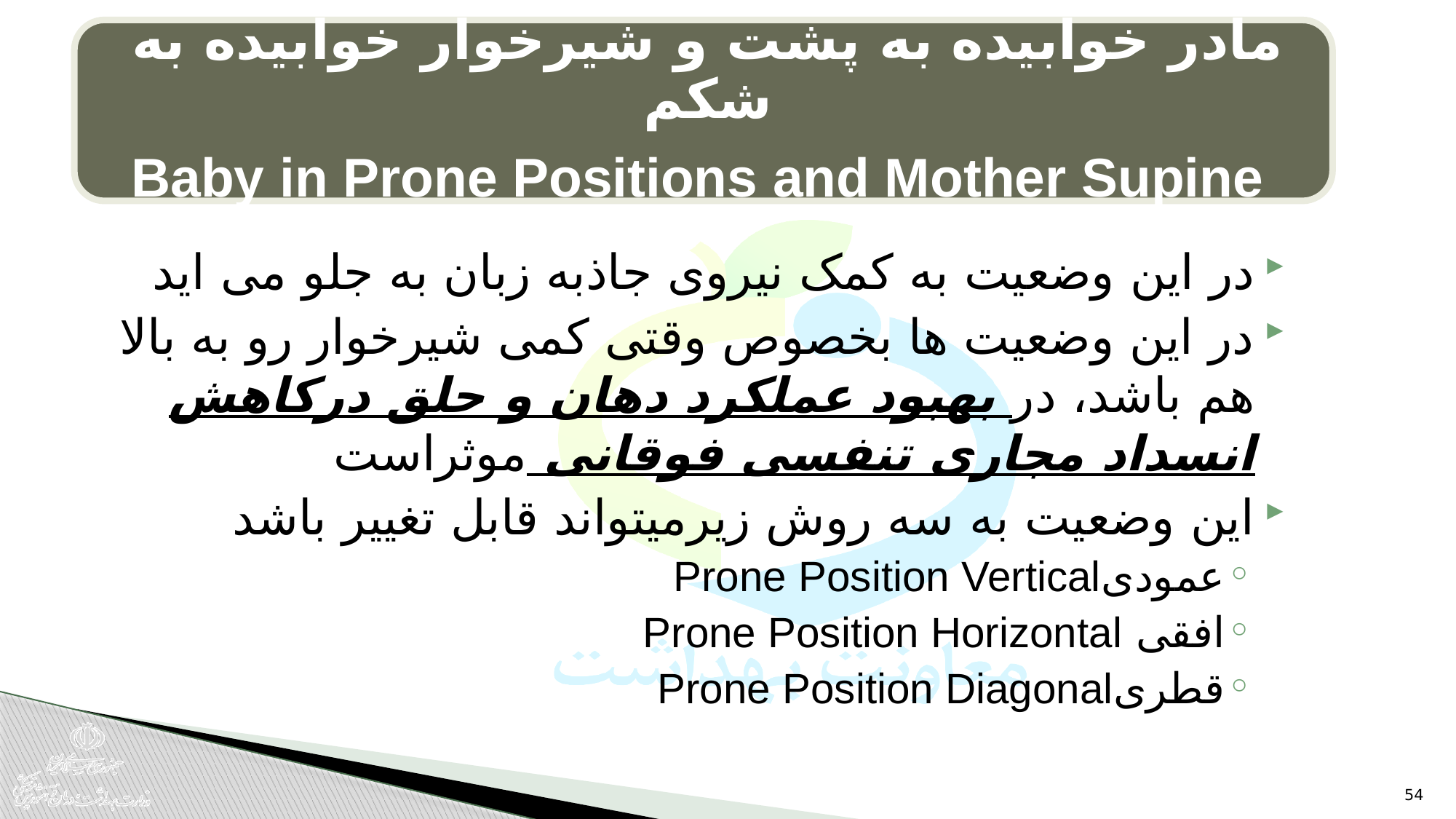

مادر خوابیده به پشت و شیرخوار خوابیده به شکم
 Baby in Prone Positions and Mother Supine
در این وضعیت به کمک نیروی جاذبه زبان به جلو می اید
در این وضعیت ها بخصوص وقتی کمی شیرخوار رو به بالا هم باشد، در بهبود عملکرد دهان و حلق درکاهش انسداد مجاری تنفسی فوقانی موثراست
این وضعیت به سه روش زیرمیتواند قابل تغییر باشد
عمودیProne Position Vertical
افقی Prone Position Horizontal
قطریProne Position Diagonal
54